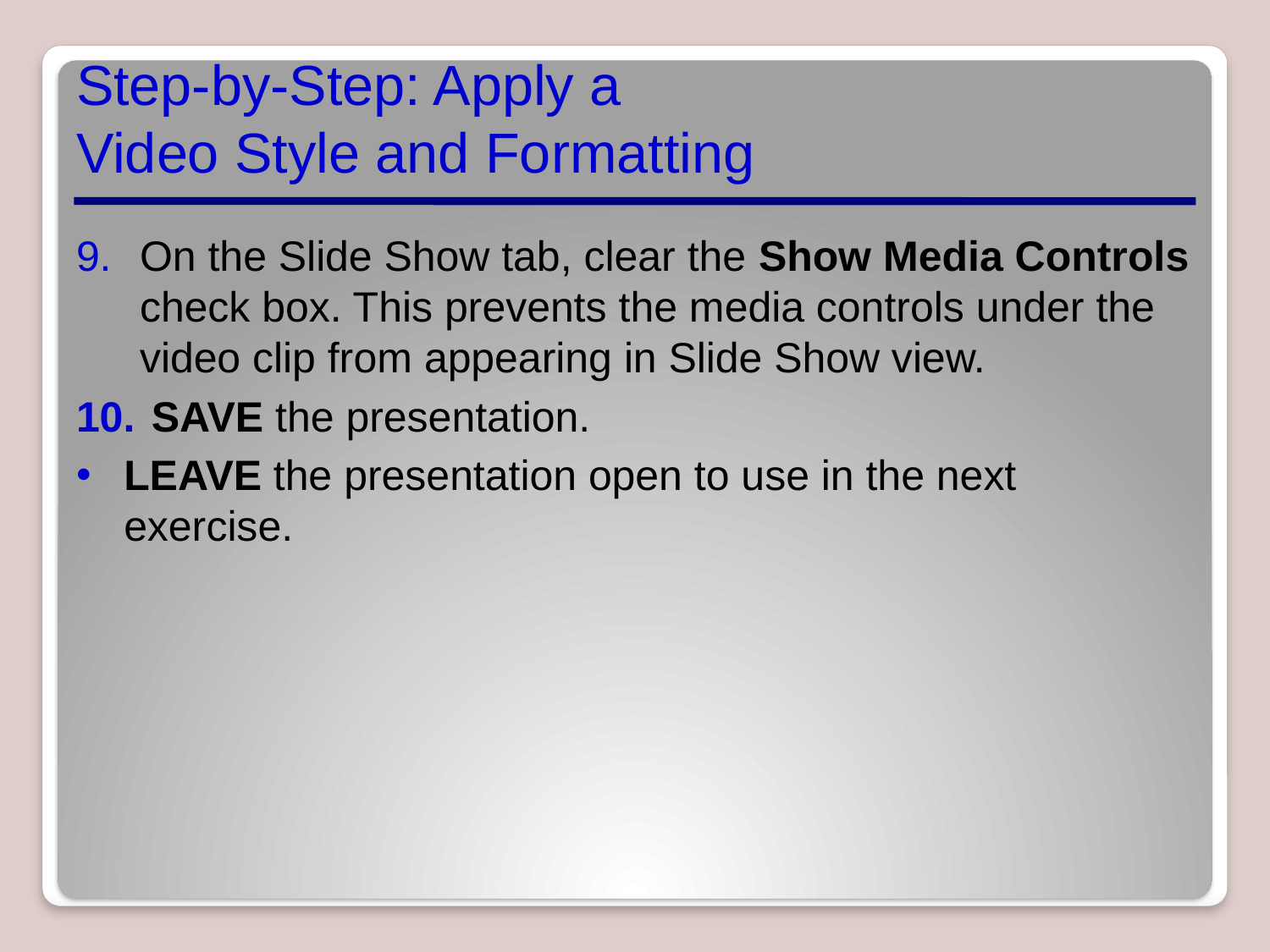

# Step-by-Step: Apply a Video Style and Formatting
On the Slide Show tab, clear the Show Media Controls check box. This prevents the media controls under the video clip from appearing in Slide Show view.
 SAVE the presentation.
LEAVE the presentation open to use in the next exercise.